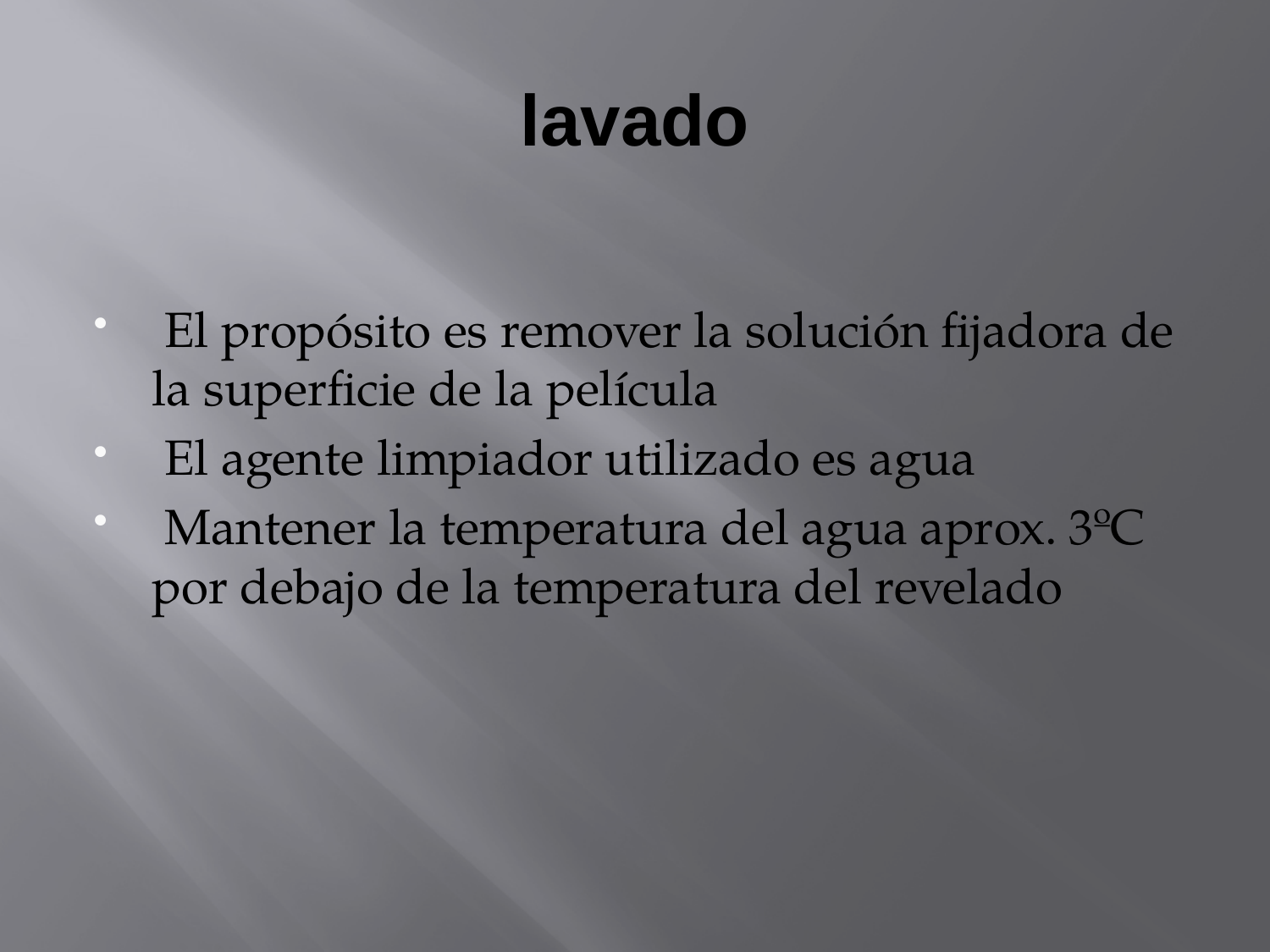

# lavado

 El propósito es remover la solución fijadora de la superficie de la película
 El agente limpiador utilizado es agua
 Mantener la temperatura del agua aprox. 3ºC por debajo de la temperatura del revelado